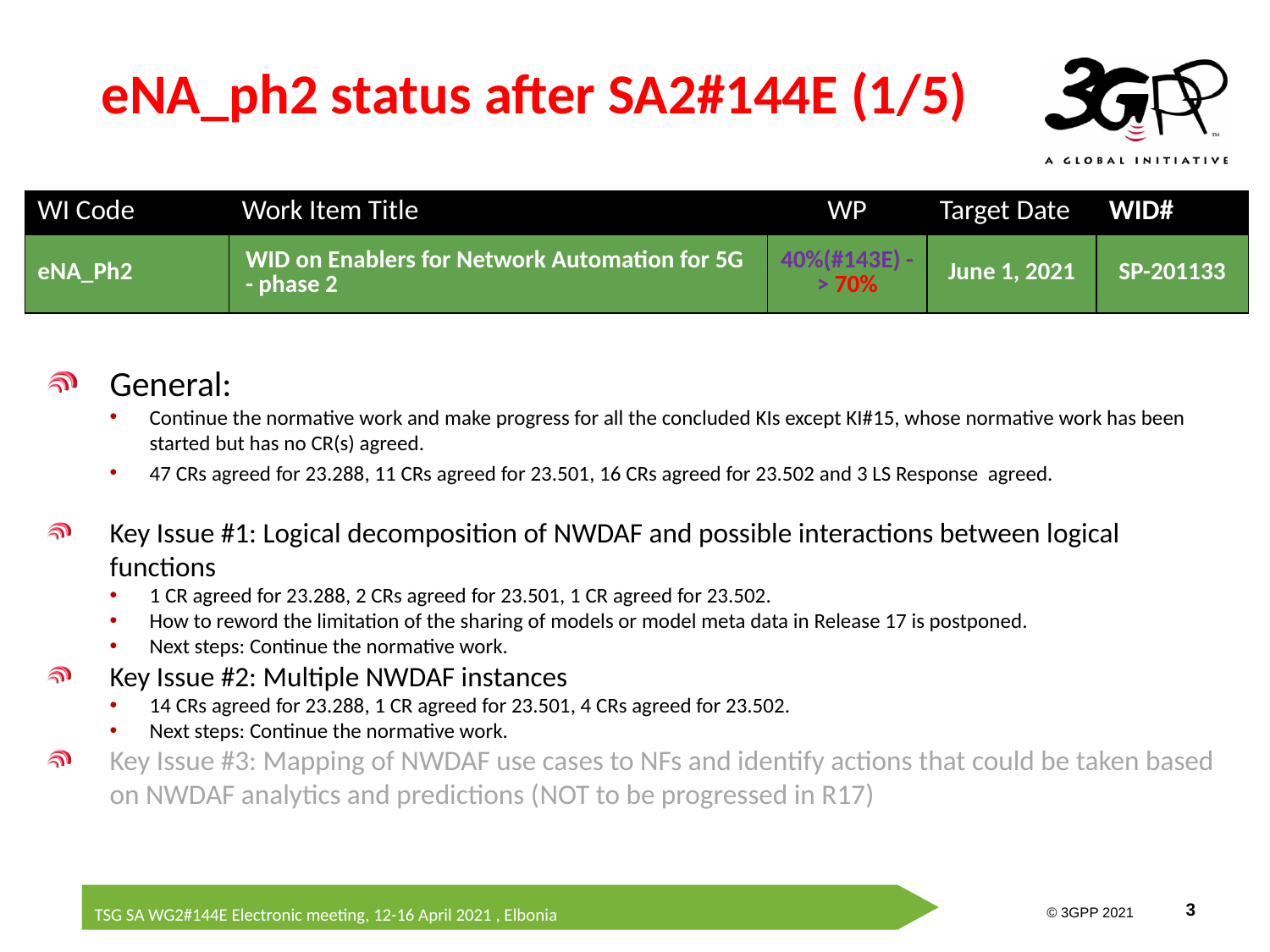

# eNA_ph2 status after SA2#144E (1/5)
| WI Code | Work Item Title | WP | Target Date | WID# |
| --- | --- | --- | --- | --- |
| eNA\_Ph2 | WID on Enablers for Network Automation for 5G - phase 2 | 40%(#143E) -> 70% | June 1, 2021 | SP-201133 |
General:
Continue the normative work and make progress for all the concluded KIs except KI#15, whose normative work has been started but has no CR(s) agreed.
47 CRs agreed for 23.288, 11 CRs agreed for 23.501, 16 CRs agreed for 23.502 and 3 LS Response  agreed.

Key Issue #1: Logical decomposition of NWDAF and possible interactions between logical functions
1 CR agreed for 23.288, 2 CRs agreed for 23.501, 1 CR agreed for 23.502.
How to reword the limitation of the sharing of models or model meta data in Release 17 is postponed.
Next steps: Continue the normative work.
Key Issue #2: Multiple NWDAF instances
14 CRs agreed for 23.288, 1 CR agreed for 23.501, 4 CRs agreed for 23.502.
Next steps: Continue the normative work.
Key Issue #3: Mapping of NWDAF use cases to NFs and identify actions that could be taken based on NWDAF analytics and predictions (NOT to be progressed in R17)